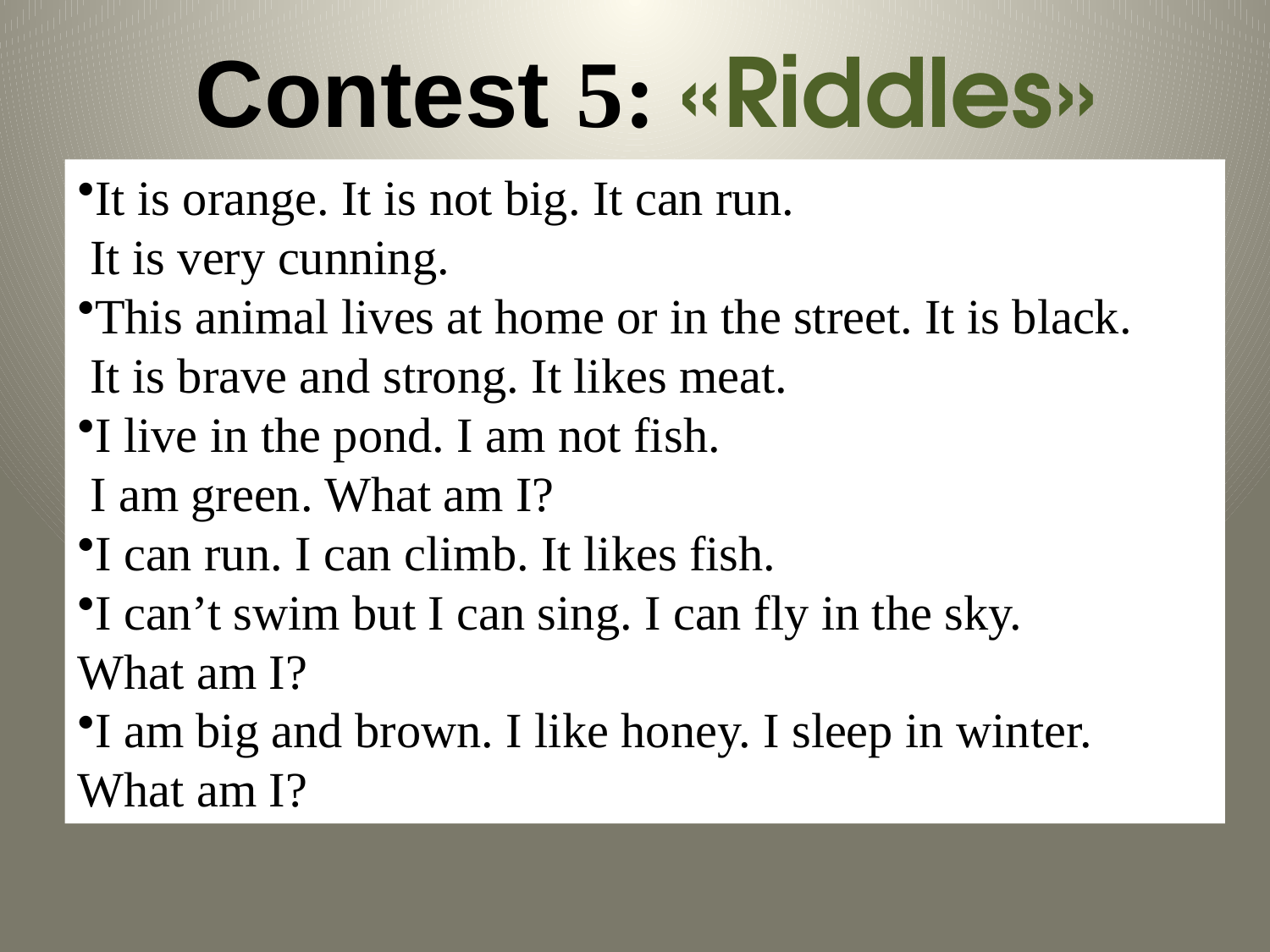

Contest 5: «Riddles»

It is orange. It is not big. It can run.
 It is very cunning.
This animal lives at home or in the street. It is black.
 It is brave and strong. It likes meat.
I live in the pond. I am not fish.
 I am green. What am I?
I can run. I can climb. It likes fish.
I can’t swim but I can sing. I can fly in the sky.
What am I?
I am big and brown. I like honey. I sleep in winter.
What am I?